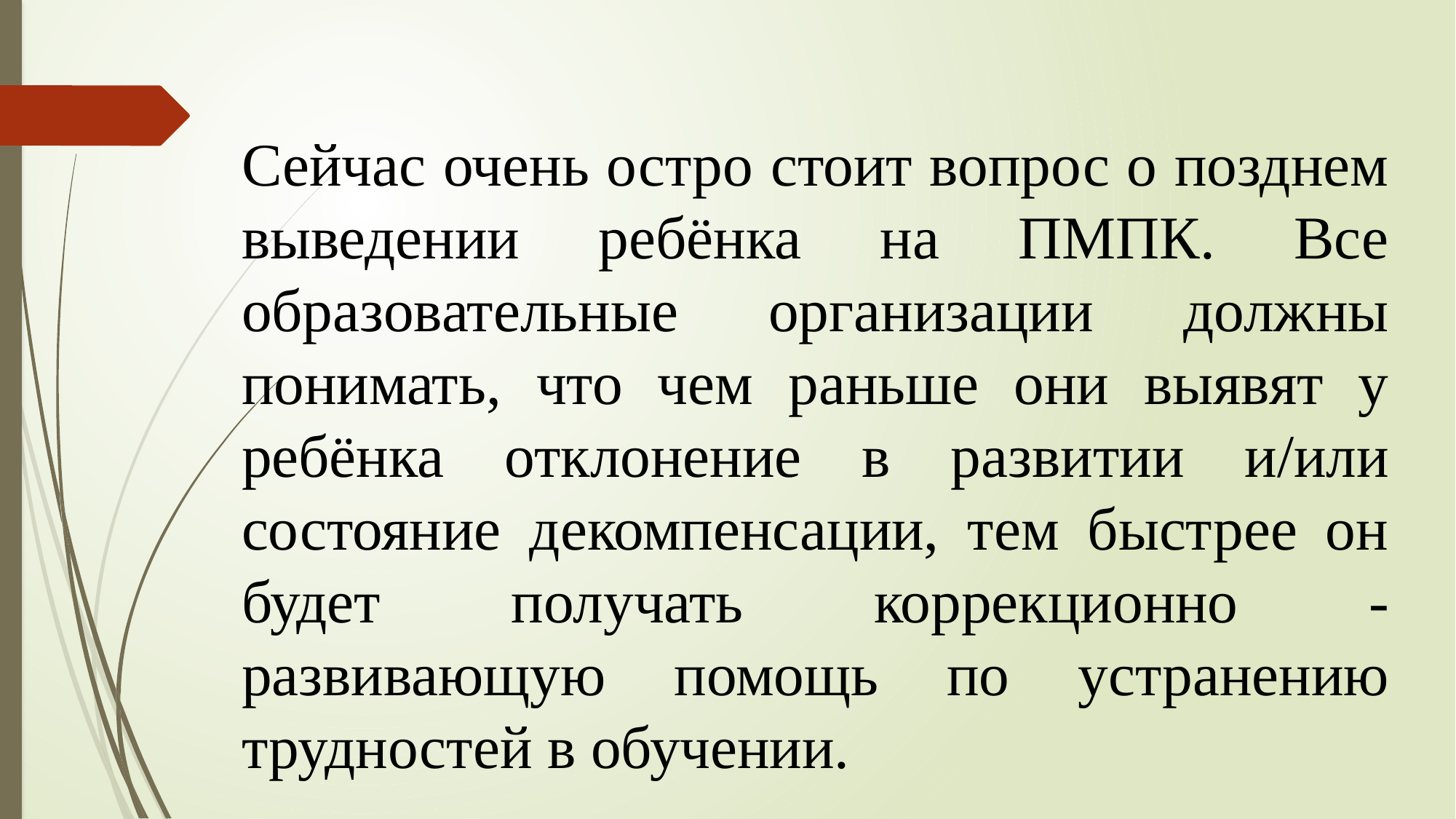

Сейчас очень остро стоит вопрос о позднем выведении ребёнка на ПМПК. Все образовательные организации должны понимать, что чем раньше они выявят у ребёнка отклонение в развитии и/или состояние декомпенсации, тем быстрее он будет получать коррекционно - развивающую помощь по устранению трудностей в обучении.